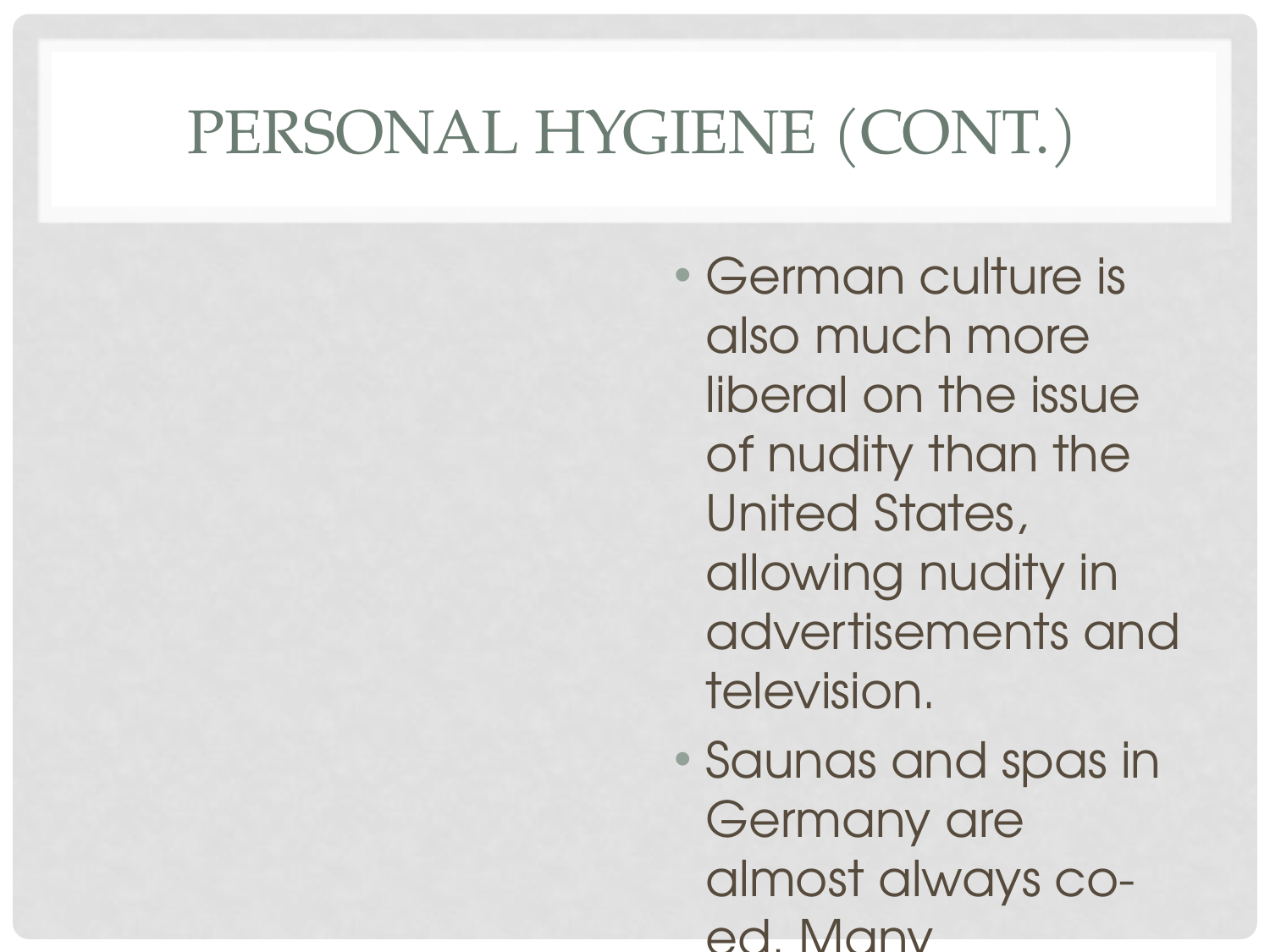

German culture is also much more liberal on the issue of nudity than the United States, allowing nudity in advertisements and television.
Saunas and spas in Germany are almost always co-ed. Many Americans are disconcerted by the fact that everyone is often in the nude, while bathing suites are the norm in the United States.
While many of the specialist doctors, like gynecologists, use paper robes in America, Germans prefer to remain in the nude, exposing their body to a less sterile environment.
# Personal Hygiene (cont.)